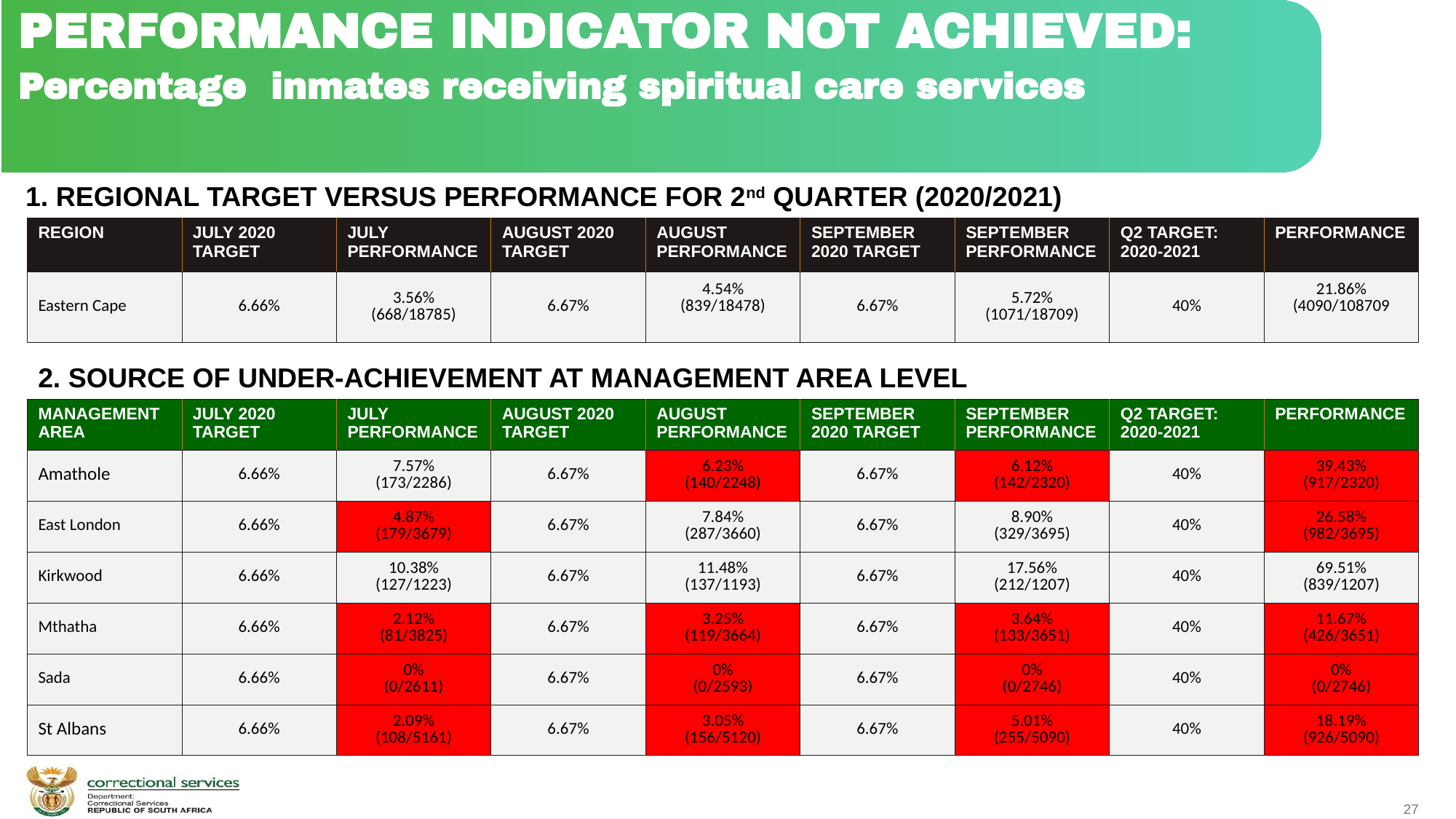

PERFORMANCE INDICATOR NOT ACHIEVED:
Percentage  inmates receiving spiritual care services

1. REGIONAL TARGET VERSUS PERFORMANCE FOR 2nd QUARTER (2020/2021)
| REGION | JULY 2020 TARGET | JULY PERFORMANCE | AUGUST 2020 TARGET | AUGUST PERFORMANCE | SEPTEMBER 2020 TARGET | SEPTEMBER PERFORMANCE | Q2 TARGET: 2020-2021 | PERFORMANCE |
| --- | --- | --- | --- | --- | --- | --- | --- | --- |
| Eastern Cape | 6.66% | 3.56% (668/18785) | 6.67% | 4.54% (839/18478) | 6.67% | 5.72% (1071/18709) | 40% | 21.86% (4090/108709 |
2. SOURCE OF UNDER-ACHIEVEMENT AT MANAGEMENT AREA LEVEL
| MANAGEMENT AREA | JULY 2020 TARGET | JULY PERFORMANCE | AUGUST 2020 TARGET | AUGUST PERFORMANCE | SEPTEMBER 2020 TARGET | SEPTEMBER PERFORMANCE | Q2 TARGET: 2020-2021 | PERFORMANCE |
| --- | --- | --- | --- | --- | --- | --- | --- | --- |
| Amathole | 6.66% | 7.57% (173/2286) | 6.67% | 6.23% (140/2248) | 6.67% | 6.12% (142/2320) | 40% | 39.43% (917/2320) |
| East London | 6.66% | 4.87% (179/3679) | 6.67% | 7.84% (287/3660) | 6.67% | 8.90% (329/3695) | 40% | 26.58% (982/3695) |
| Kirkwood | 6.66% | 10.38% (127/1223) | 6.67% | 11.48% (137/1193) | 6.67% | 17.56% (212/1207) | 40% | 69.51% (839/1207) |
| Mthatha | 6.66% | 2.12% (81/3825) | 6.67% | 3.25% (119/3664) | 6.67% | 3.64% (133/3651) | 40% | 11.67% (426/3651) |
| Sada | 6.66% | 0% (0/2611) | 6.67% | 0% (0/2593) | 6.67% | 0% (0/2746) | 40% | 0% (0/2746) |
| St Albans | 6.66% | 2.09% (108/5161) | 6.67% | 3.05% (156/5120) | 6.67% | 5.01% (255/5090) | 40% | 18.19% (926/5090) |